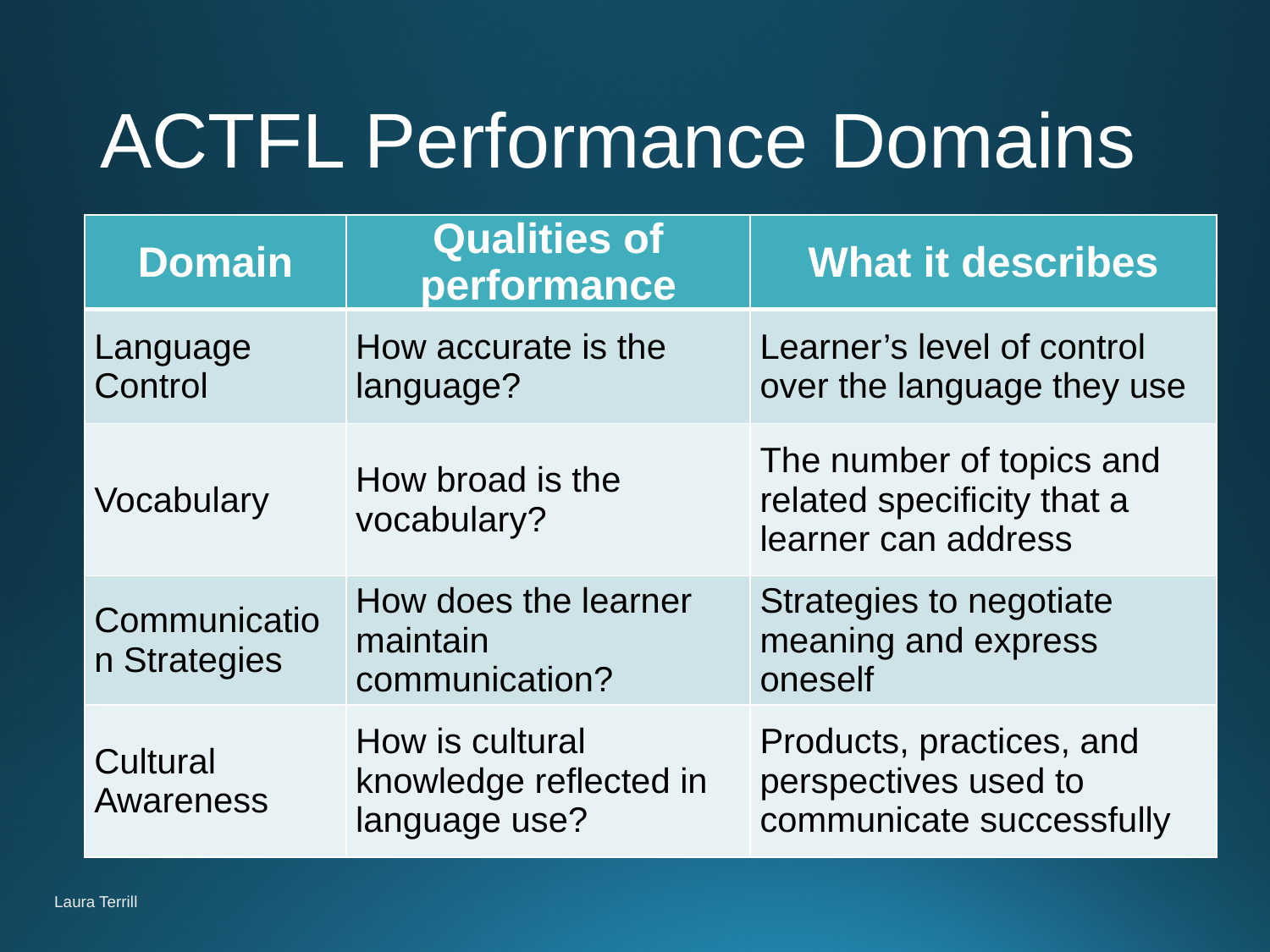

# ACTFL Performance Domains
| Domain | Qualities of performance | What it describes |
| --- | --- | --- |
| Language Control | How accurate is the language? | Learner’s level of control over the language they use |
| Vocabulary | How broad is the vocabulary? | The number of topics and related specificity that a learner can address |
| Communication Strategies | How does the learner maintain communication? | Strategies to negotiate meaning and express oneself |
| Cultural Awareness | How is cultural knowledge reflected in language use? | Products, practices, and perspectives used to communicate successfully |
Laura Terrill